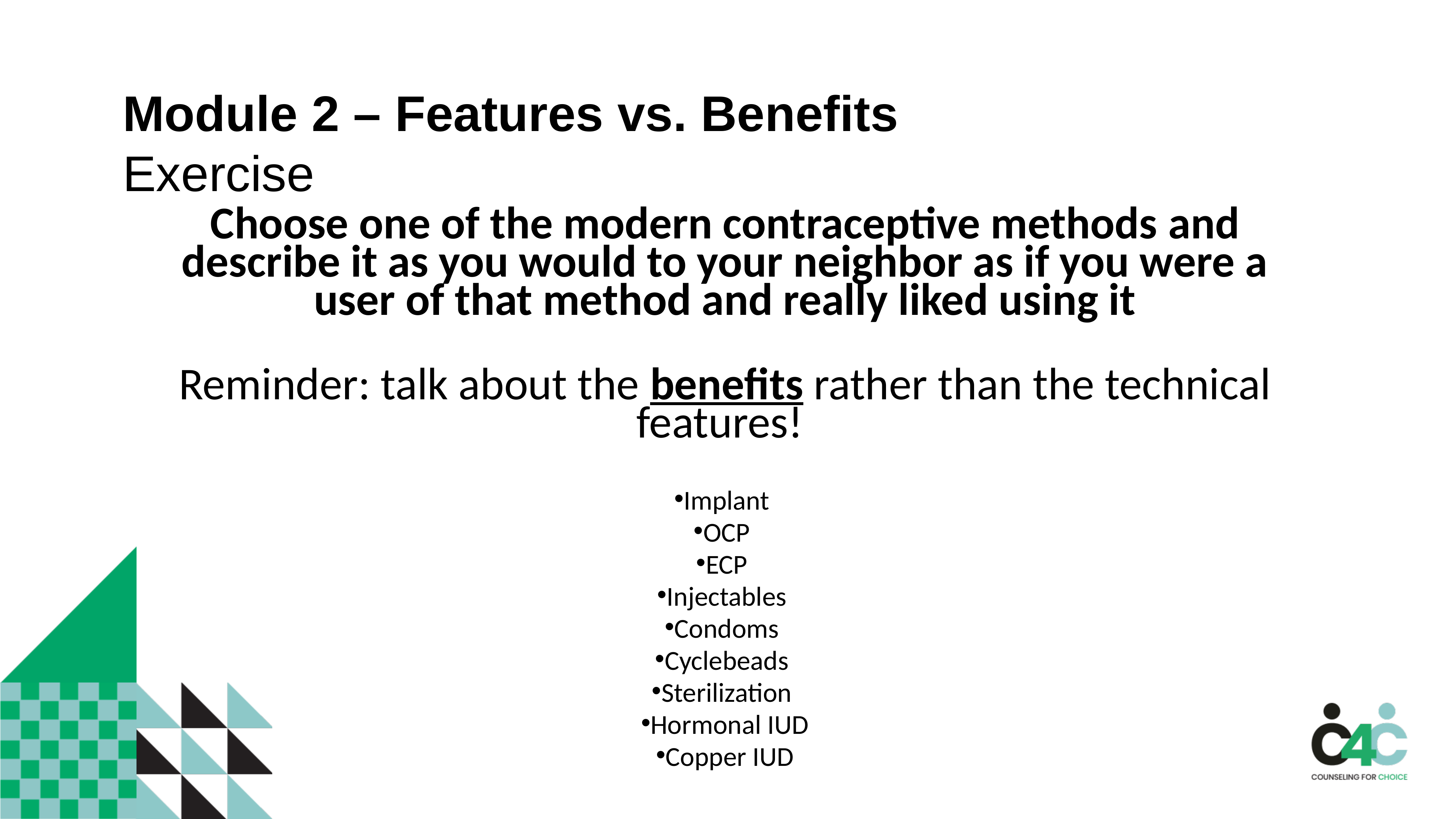

Module 2 – Features vs. Benefits
Exercise
Choose one of the modern contraceptive methods and describe it as you would to your neighbor as if you were a user of that method and really liked using it

Reminder: talk about the benefits rather than the technical features!

Implant
OCP
ECP
Injectables
Condoms
Cyclebeads
Sterilization
Hormonal IUD
Copper IUD